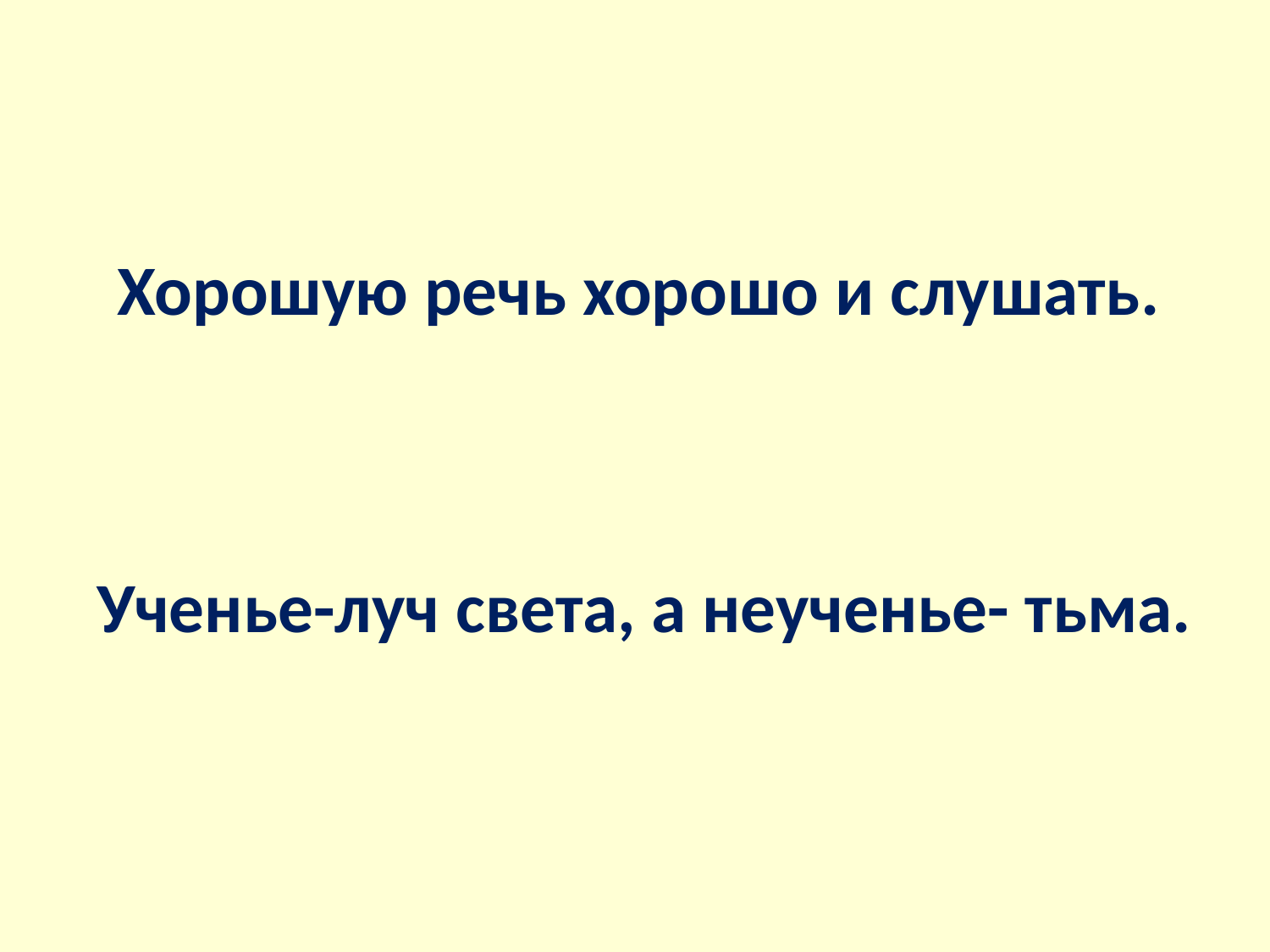

Хорошую речь хорошо и слушать.
Ученье-луч света, а неученье- тьма.